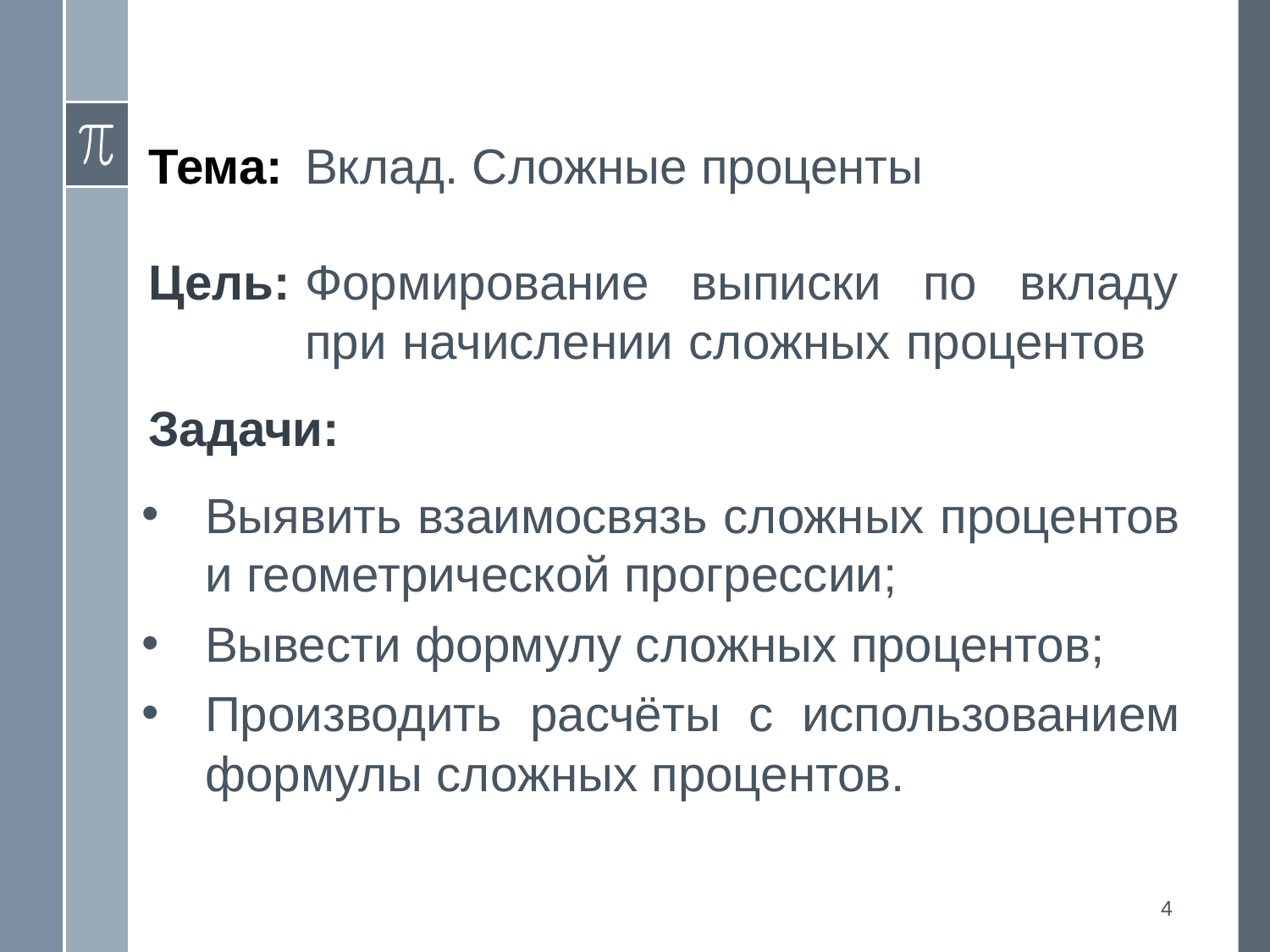

Вклад. Сложные проценты
Тема:
Формирование выписки по вкладу при начислении сложных процентов
Цель:
Задачи:
Выявить взаимосвязь сложных процентов и геометрической прогрессии;
Вывести формулу сложных процентов;
Производить расчёты с использованием формулы сложных процентов.
4